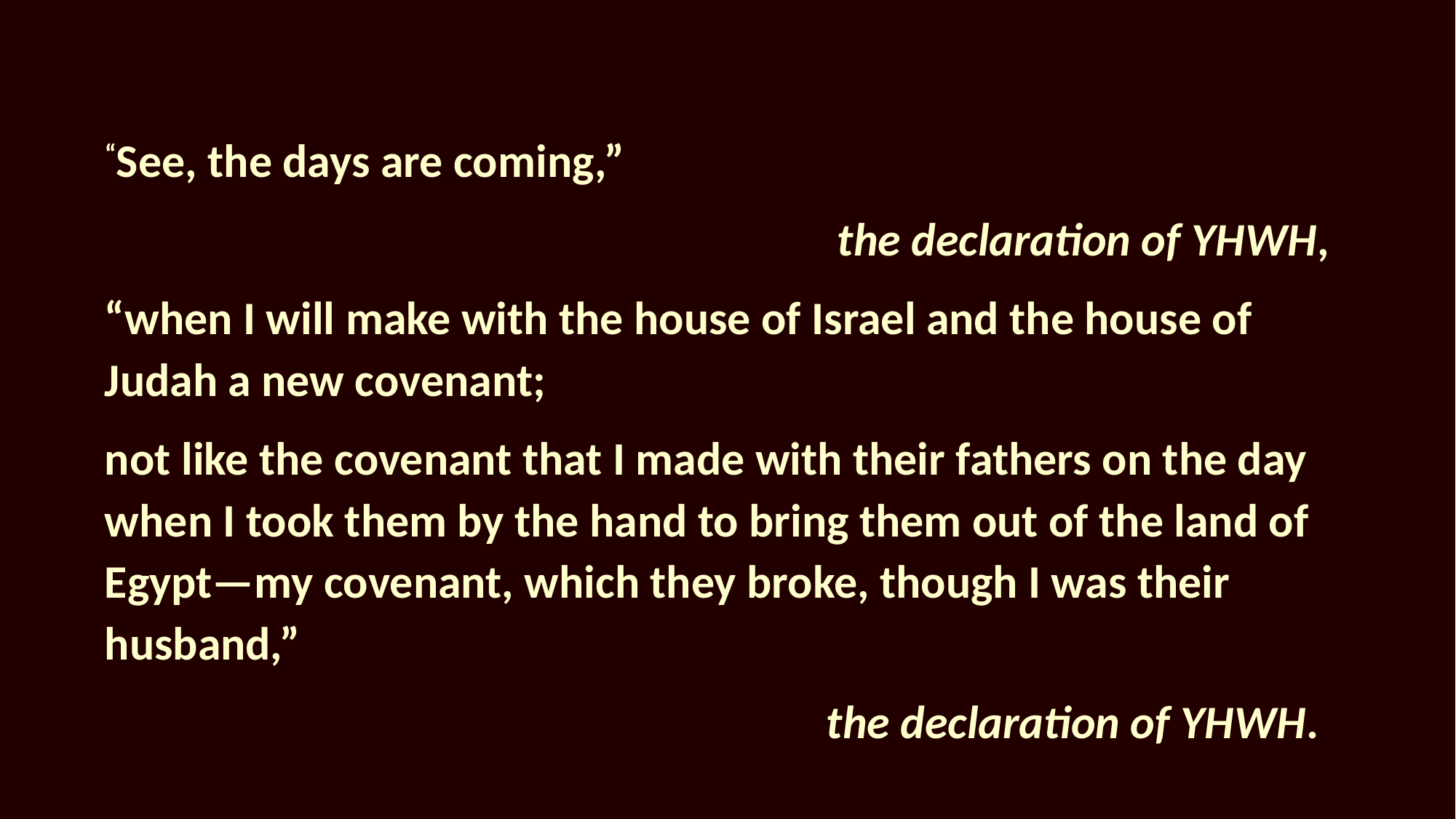

“See, the days are coming,”
the declaration of YHWH,
“when I will make with the house of Israel and the house of Judah a new covenant;
not like the covenant that I made with their fathers on the day when I took them by the hand to bring them out of the land of Egypt—my covenant, which they broke, though I was their husband,”
the declaration of YHWH.